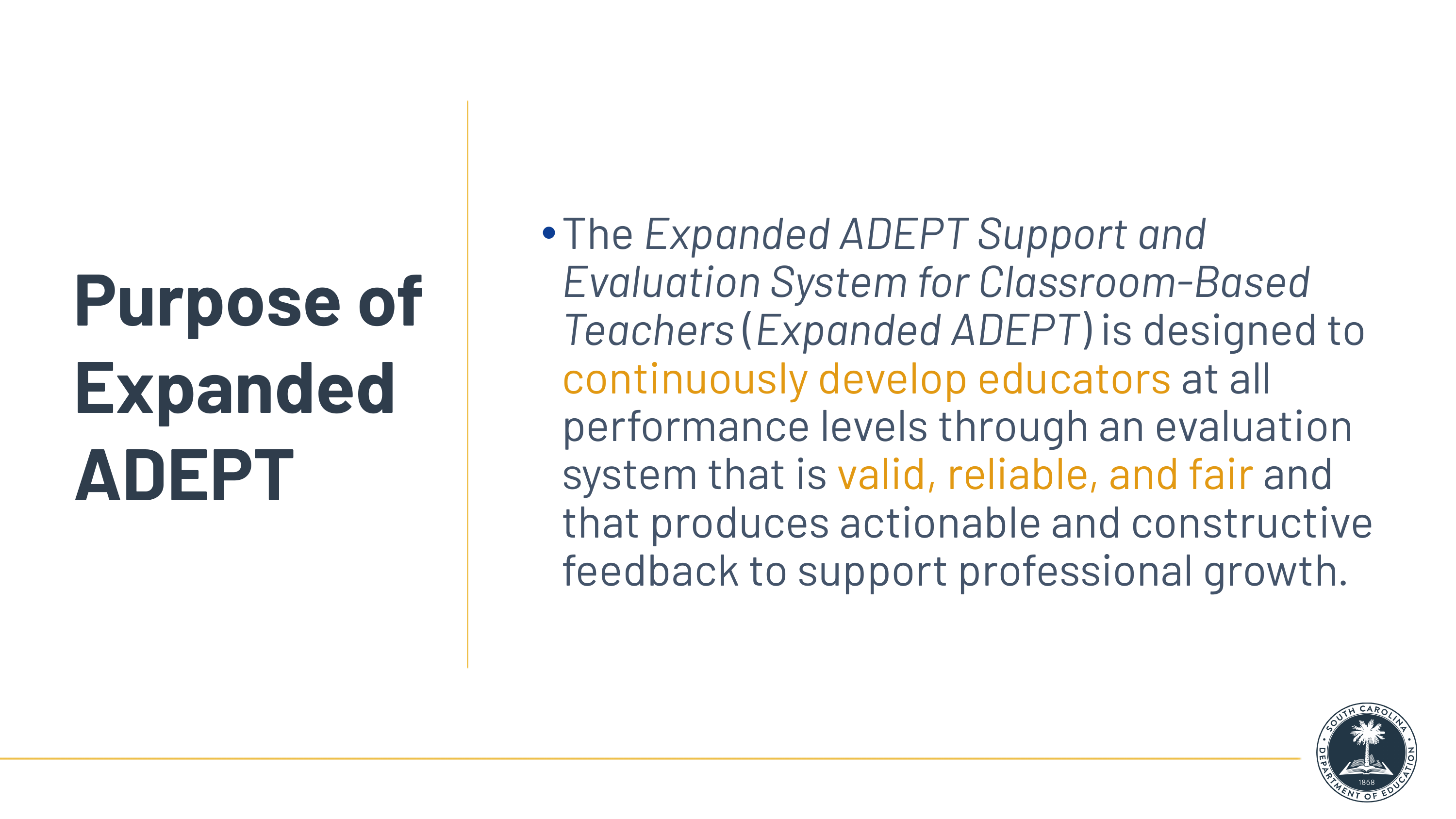

# Purpose of Expanded ADEPT
The Expanded ADEPT Support and Evaluation System for Classroom-Based Teachers (Expanded ADEPT) is designed to continuously develop educators at all performance levels through an evaluation system that is valid, reliable, and fair and that produces actionable and constructive feedback to support professional growth.